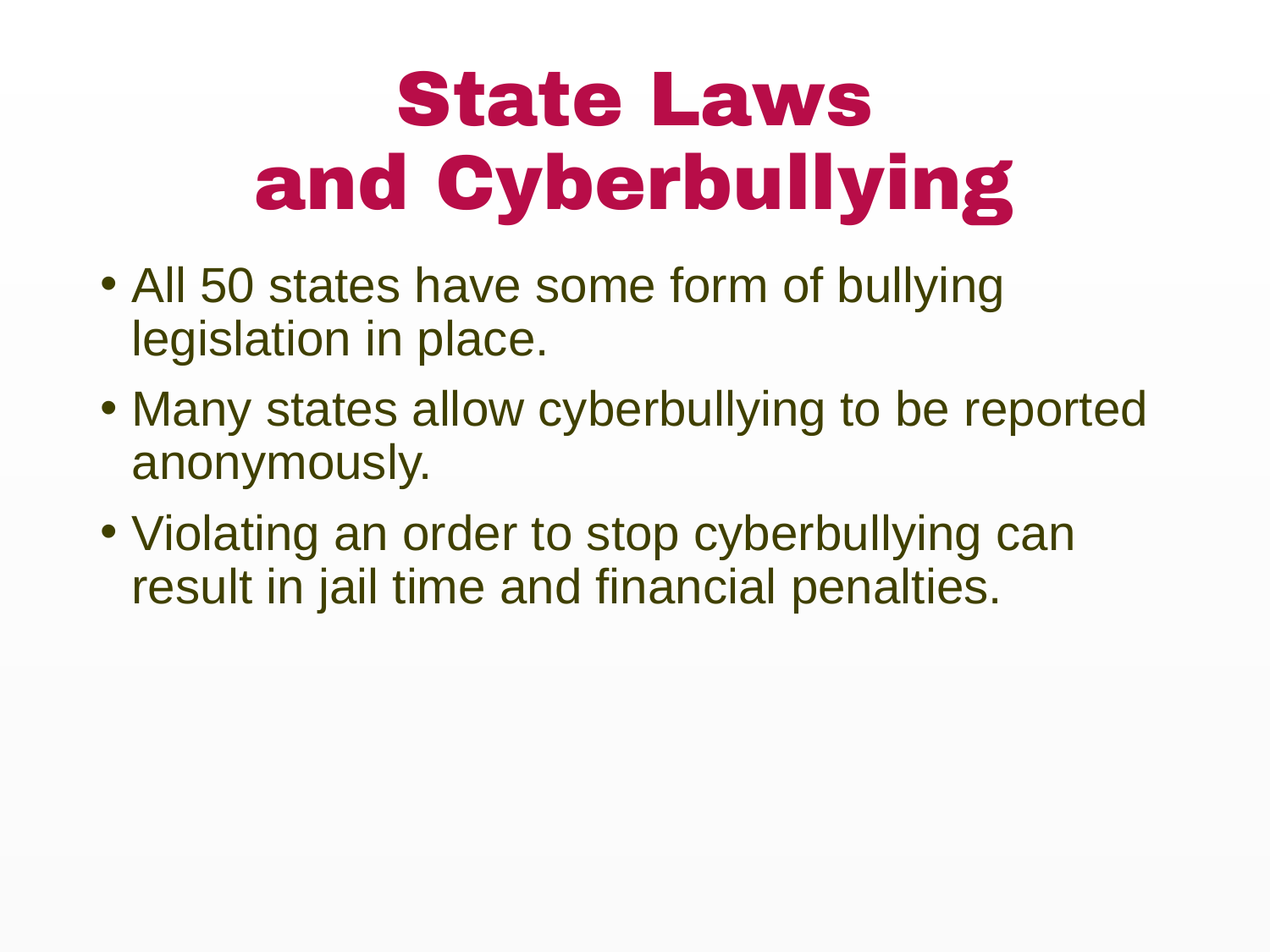

# State Laws and Cyberbullying
All 50 states have some form of bullying legislation in place.
Many states allow cyberbullying to be reported anonymously.
Violating an order to stop cyberbullying can result in jail time and financial penalties.